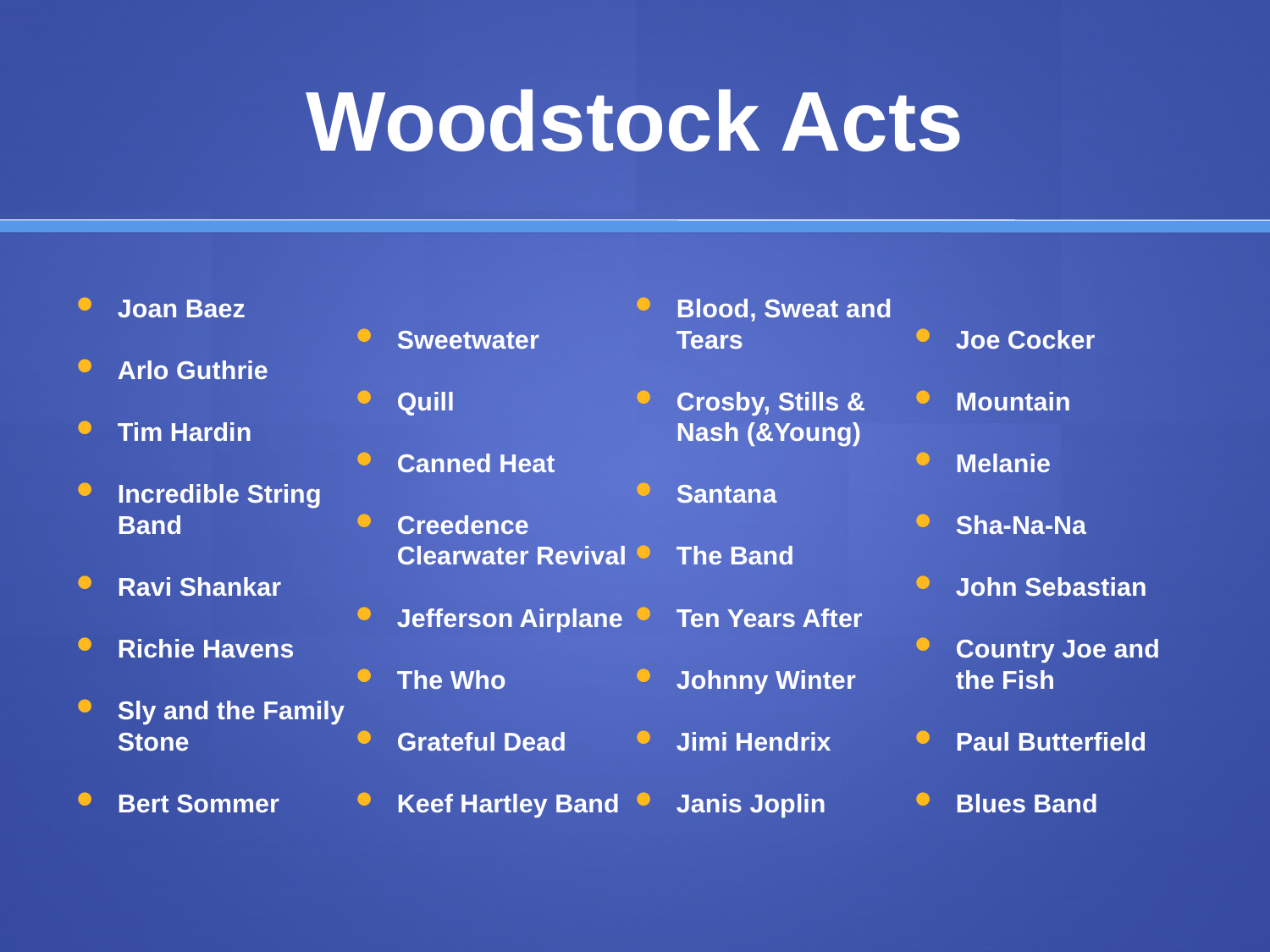

# Woodstock Acts
Joan Baez

Arlo Guthrie

Tim Hardin

Incredible String Band

Ravi Shankar

Richie Havens

Sly and the Family Stone

Bert Sommer

Sweetwater

Quill

Canned Heat

Creedence Clearwater Revival

Jefferson Airplane

The Who

Grateful Dead

Keef Hartley Band
Blood, Sweat and Tears

Crosby, Stills & Nash (&Young)

Santana

The Band

Ten Years After

Johnny Winter

Jimi Hendrix

Janis Joplin

Joe Cocker

Mountain

Melanie

Sha-Na-Na

John Sebastian

Country Joe and the Fish

Paul Butterfield

Blues Band